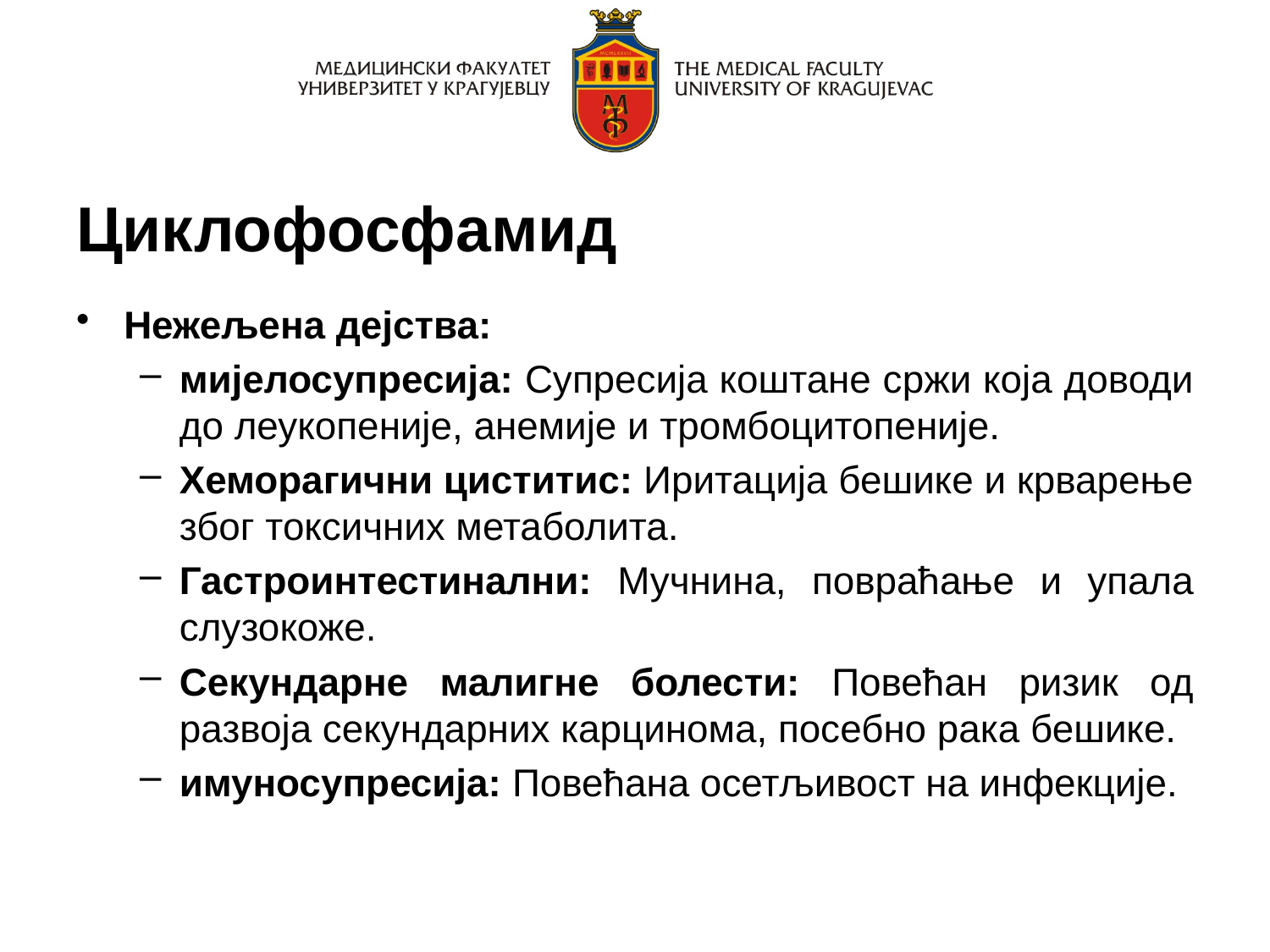

# Циклофосфамид
Нежељена дејства:
мијелосупресија: Супресија коштане сржи која доводи до леукопеније, анемије и тромбоцитопеније.
Хеморагични циститис: Иритација бешике и крварење због токсичних метаболита.
Гастроинтестинални: Мучнина, повраћање и упала слузокоже.
Секундарне малигне болести: Повећан ризик од развоја секундарних карцинома, посебно рака бешике.
имуносупресија: Повећана осетљивост на инфекције.